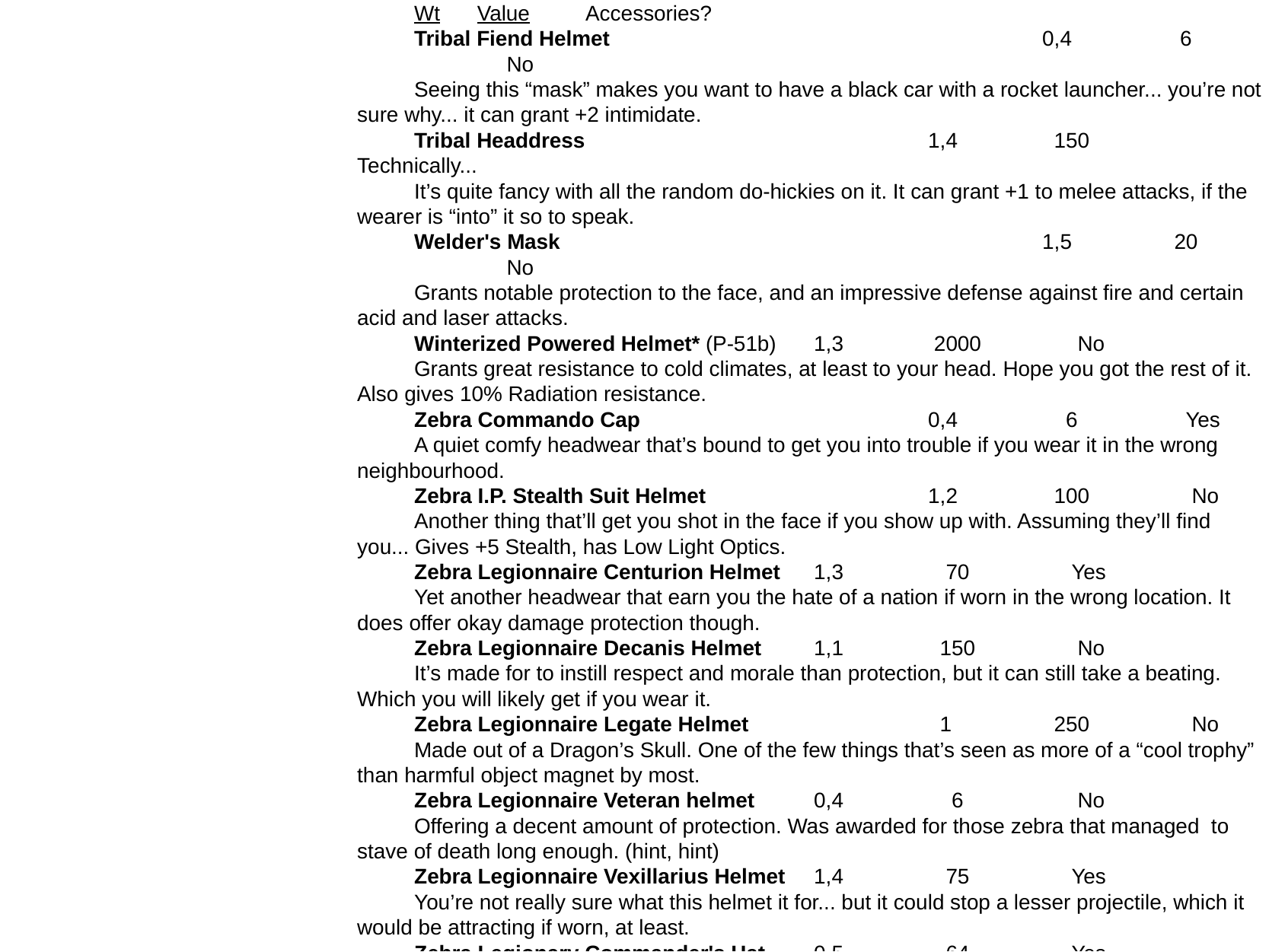

Wt  	 Value	Accessories?
Tribal Fiend Helmet 				0,4 	    6    	      No
Seeing this “mask” makes you want to have a black car with a rocket launcher... you’re not sure why... it can grant +2 intimidate.
Tribal Headdress				1,4 	  150    	 Technically...
It’s quite fancy with all the random do-hickies on it. It can grant +1 to melee attacks, if the wearer is “into” it so to speak.
Welder's Mask 					1,5 	   20    	      No
Grants notable protection to the face, and an impressive defense against fire and certain acid and laser attacks.
Winterized Powered Helmet* (P-51b) 	1,3 	 2000    	      No
Grants great resistance to cold climates, at least to your head. Hope you got the rest of it. Also gives 10% Radiation resistance.
Zebra Commando Cap			0,4 	    6    	     Yes
A quiet comfy headwear that’s bound to get you into trouble if you wear it in the wrong neighbourhood.
Zebra I.P. Stealth Suit Helmet 		1,2 	  100    	      No
Another thing that’ll get you shot in the face if you show up with. Assuming they’ll find you... Gives +5 Stealth, has Low Light Optics.
Zebra Legionnaire Centurion Helmet	1,3 	   70    	     Yes
Yet another headwear that earn you the hate of a nation if worn in the wrong location. It does offer okay damage protection though.
Zebra Legionnaire Decanis Helmet	1,1 	  150    	      No
It’s made for to instill respect and morale than protection, but it can still take a beating. Which you will likely get if you wear it.
Zebra Legionnaire Legate Helmet		  1 	  250    	      No
Made out of a Dragon’s Skull. One of the few things that’s seen as more of a “cool trophy” than harmful object magnet by most.
Zebra Legionnaire Veteran helmet	0,4 	    6    	      No
Offering a decent amount of protection. Was awarded for those zebra that managed  to stave of death long enough. (hint, hint)
Zebra Legionnaire Vexillarius Helmet	1,4 	   75    	     Yes
You’re not really sure what this helmet it for... but it could stop a lesser projectile, which it would be attracting if worn, at least.
Zebra Legionary Commander's Hat	0,5 	   64    	     Yes
Almost all of them are enhanced with a alchemical compound that grants 1 additional AP at the start of each combat.
Zebra Tribal Mask				1,7 	   85    	      No
You’re not sure what the ones that made this was smoking, but you want some. it offers decent protection, can give +2 unarmed.
(It also totally doesn’t make you a living bullseye, we promise)

Low-light optics provide a bonus of +10 to perception rolls in dim conditions; their effects are similar to and stack with those of the Lunar Courtier perk. Stacking these effects can make a character actually see more clearly in the dark than in lit conditions. Helmet lamps provide illumination as per a mouth-held flashlight; its beam can illuminate as daylight a 5’ wide swath as far away as 20’ from the wielder. All powered armor helmets (More or less) are equipped with a built-in radio. If wearing a (functional) full power armor suit, the user is granted a special SATS with a Per of 10, and clear distance markers of hostiles and friendly. It however only works with other power armors. (or certain pipbuck tags/ISS markers)

Helmets that make allowances for a unicorn’s horn tend to be a bit rarer and as a result can be more valuable. Such helmets may have a value of 150-200% that listed above. Alternatively, with the exception of power helmets, helmets can be modified using a relevant skill check to fit a unicorn’s horn. Be aware that in several cases this will render the helmet useless for its primary intended purpose, such as is the case with a ex: space suit helmet. Those helmets which allow accessories can be worn in tandem with other facial gear like gas masks, glasses, and some masks. Such items, along with other worn accessories that do not fit neatly into any of the sections listed above, are listed in the following table.